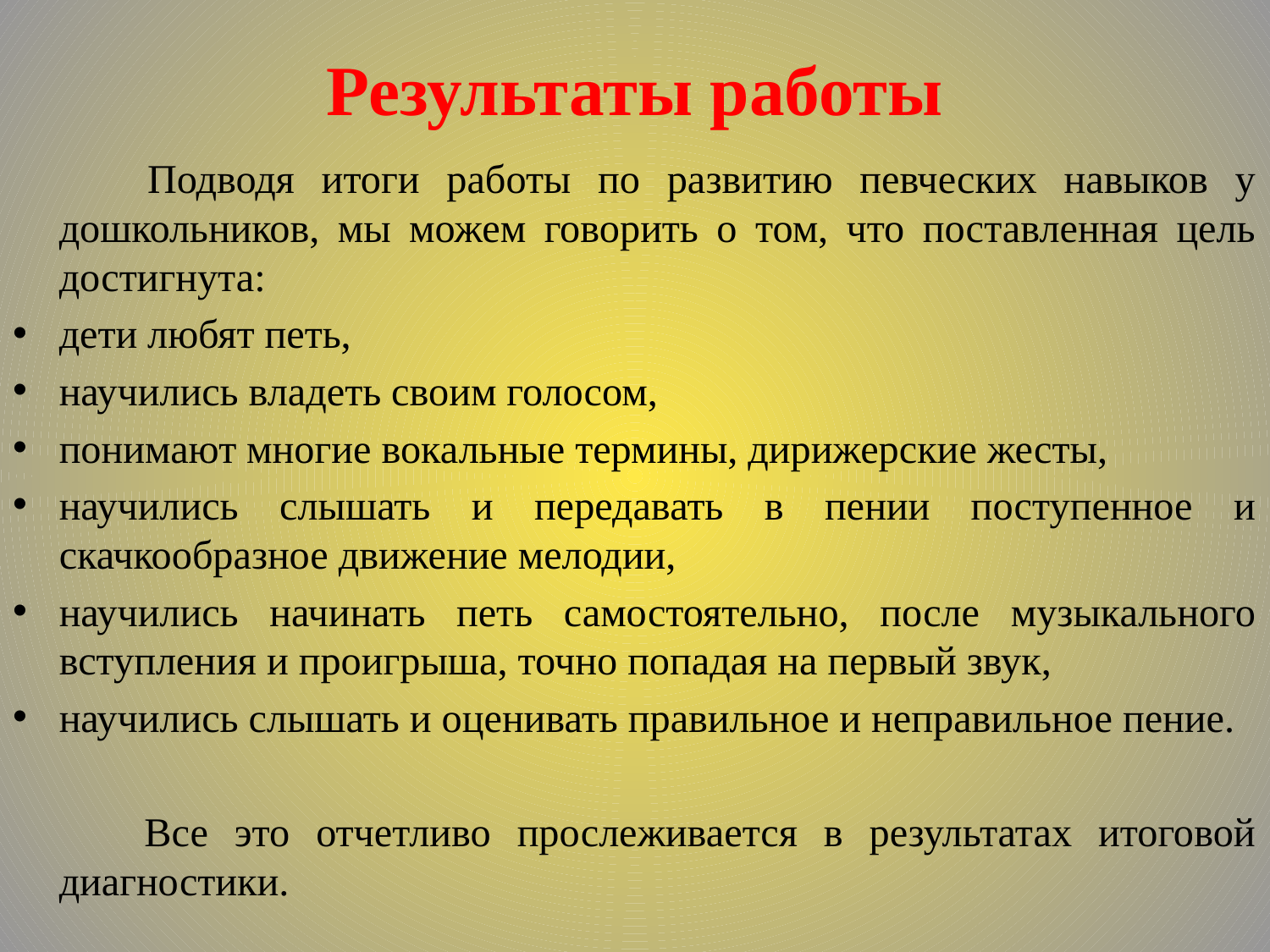

# Результаты работы
     Подводя итоги работы по развитию певческих навыков у дошкольников, мы можем говорить о том, что поставленная цель достигнута:
дети любят петь,
научились владеть своим голосом,
понимают многие вокальные термины, дирижерские жесты,
научились слышать и передавать в пении поступенное и скачкообразное движение мелодии,
научились начинать петь самостоятельно, после музыкального вступления и проигрыша, точно попадая на первый звук,
научились слышать и оценивать правильное и неправильное пение.

     Все это отчетливо прослеживается в результатах итоговой диагностики.